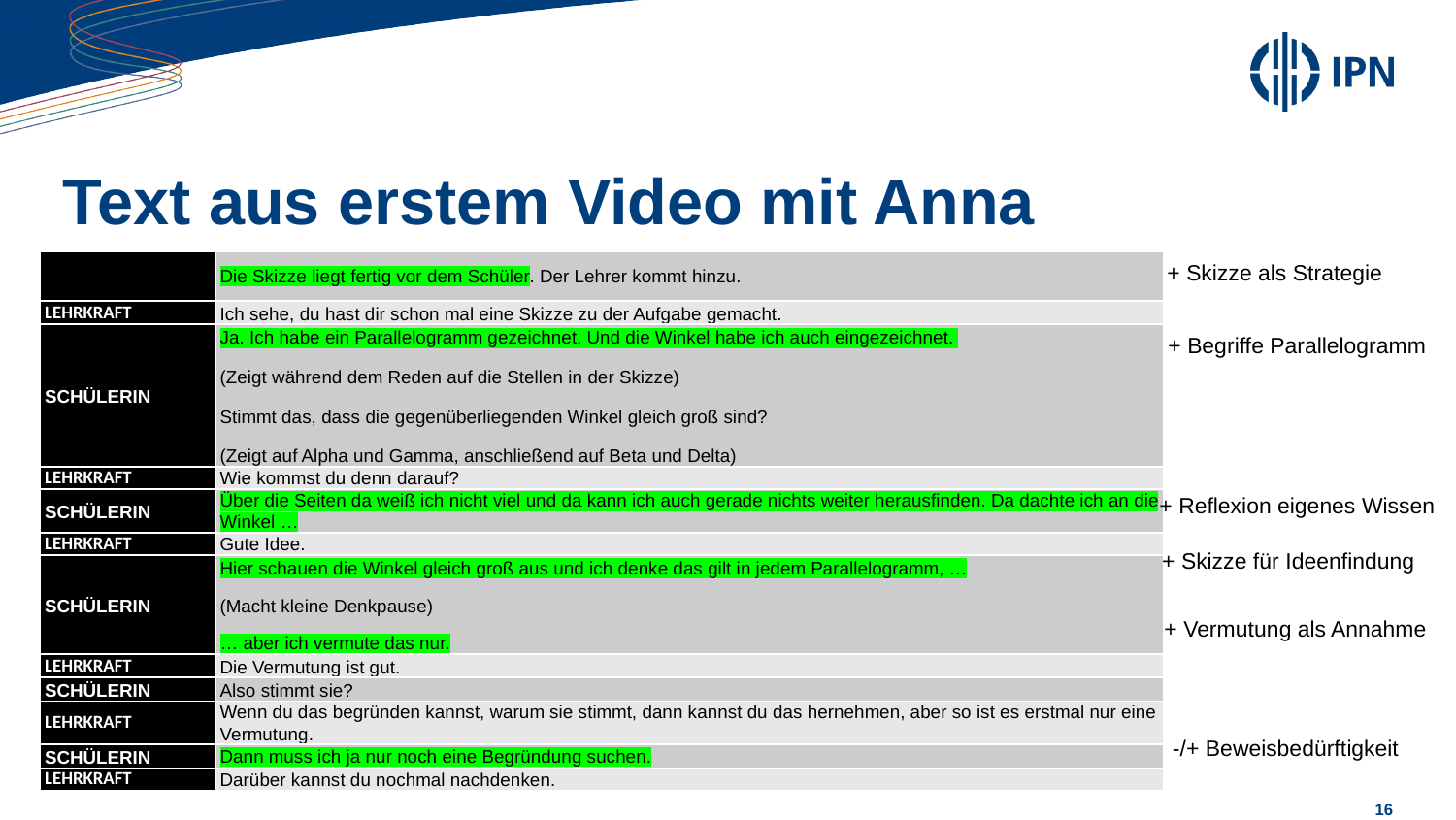

# Text aus erstem Video mit Anna
|  | Die Skizze liegt fertig vor dem Schüler. Der Lehrer kommt hinzu. |
| --- | --- |
| LEHRKRAFT | Ich sehe, du hast dir schon mal eine Skizze zu der Aufgabe gemacht. |
| SCHÜLERIN | Ja. Ich habe ein Parallelogramm gezeichnet. Und die Winkel habe ich auch eingezeichnet. (Zeigt während dem Reden auf die Stellen in der Skizze) Stimmt das, dass die gegenüberliegenden Winkel gleich groß sind? (Zeigt auf Alpha und Gamma, anschließend auf Beta und Delta) |
| LEHRKRAFT | Wie kommst du denn darauf? |
| SCHÜLERIN | Über die Seiten da weiß ich nicht viel und da kann ich auch gerade nichts weiter herausfinden. Da dachte ich an die Winkel … |
| LEHRKRAFT | Gute Idee. |
| SCHÜLERIN | Hier schauen die Winkel gleich groß aus und ich denke das gilt in jedem Parallelogramm, … (Macht kleine Denkpause) … aber ich vermute das nur. |
| LEHRKRAFT | Die Vermutung ist gut. |
| SCHÜLERIN | Also stimmt sie? |
| LEHRKRAFT | Wenn du das begründen kannst, warum sie stimmt, dann kannst du das hernehmen, aber so ist es erstmal nur eine Vermutung. |
| SCHÜLERIN | Dann muss ich ja nur noch eine Begründung suchen. |
| LEHRKRAFT | Darüber kannst du nochmal nachdenken. |
+ Skizze als Strategie
+ Begriffe Parallelogramm
+ Reflexion eigenes Wissen
+ Skizze für Ideenfindung
+ Vermutung als Annahme
-/+ Beweisbedürftigkeit

16